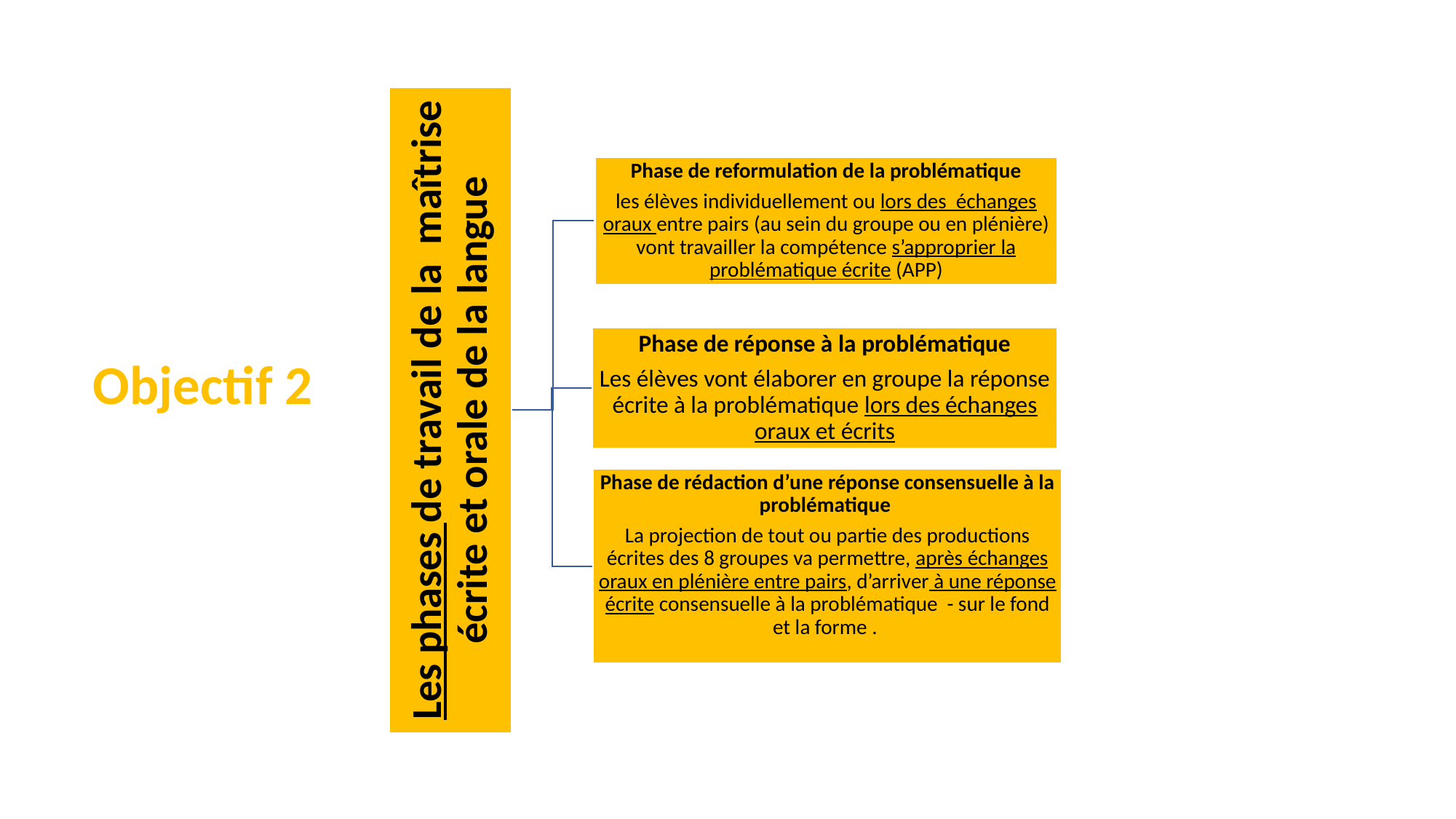

Les phases de travail de la  maîtrise écrite et orale de la langue
Phase de reformulation de la problématique
les élèves individuellement ou lors des  échanges oraux entre pairs (au sein du groupe ou en plénière) vont travailler la compétence s’approprier la problématique écrite (APP)
Phase de réponse à la problématique
Les élèves vont élaborer en groupe la réponse écrite à la problématique lors des échanges oraux et écrits
Phase de rédaction d’une réponse consensuelle à la problématique
La projection de tout ou partie des productions écrites des 8 groupes va permettre, après échanges oraux en plénière entre pairs, d’arriver à une réponse écrite consensuelle à la problématique  - sur le fond et la forme .

Objectif 2